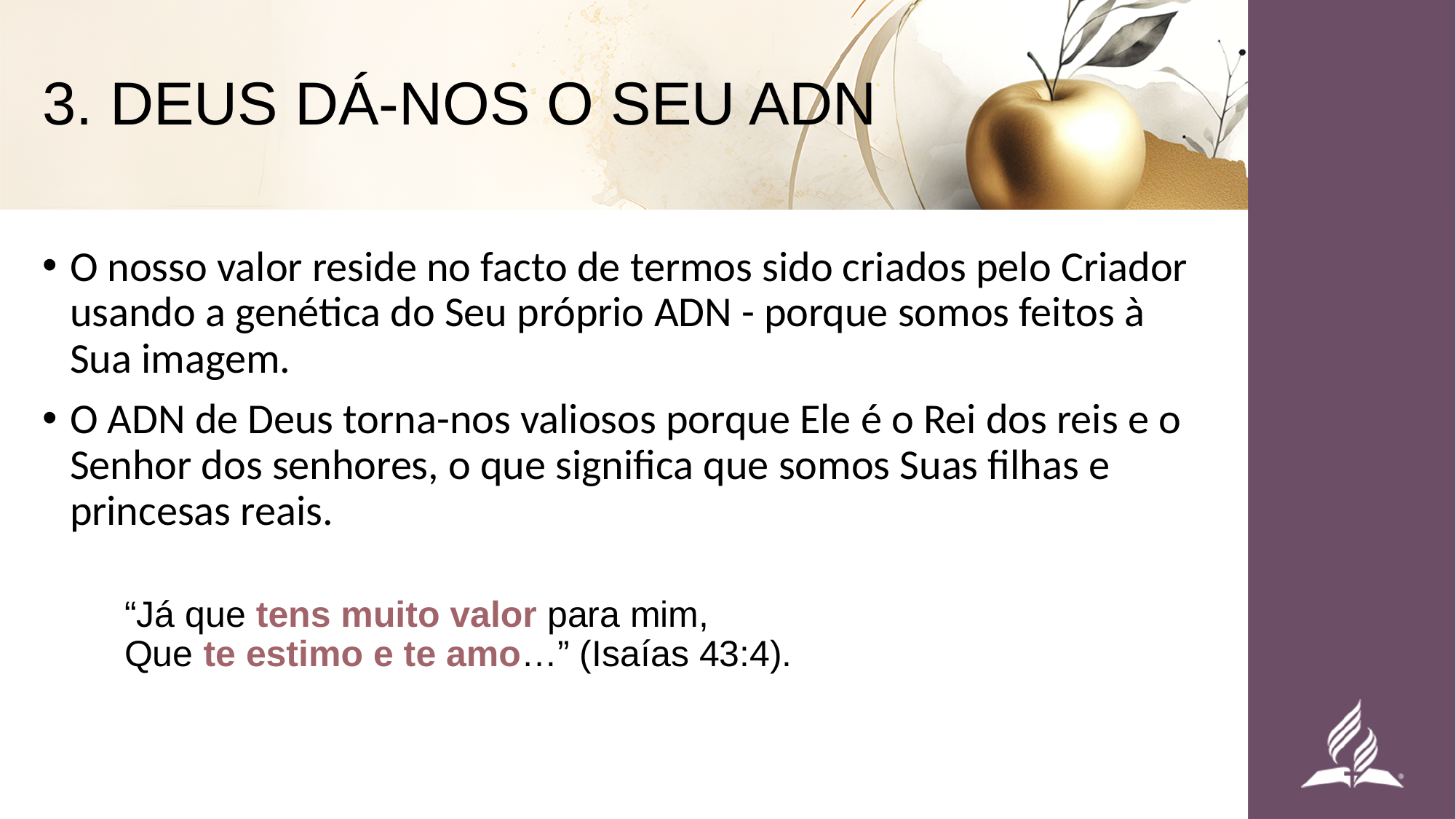

# 3. DEUS DÁ-NOS O SEU ADN
O nosso valor reside no facto de termos sido criados pelo Criador usando a genética do Seu próprio ADN - porque somos feitos à Sua imagem.
O ADN de Deus torna-nos valiosos porque Ele é o Rei dos reis e o Senhor dos senhores, o que significa que somos Suas filhas e princesas reais.

“Já que tens muito valor para mim,
Que te estimo e te amo…” (Isaías 43:4).